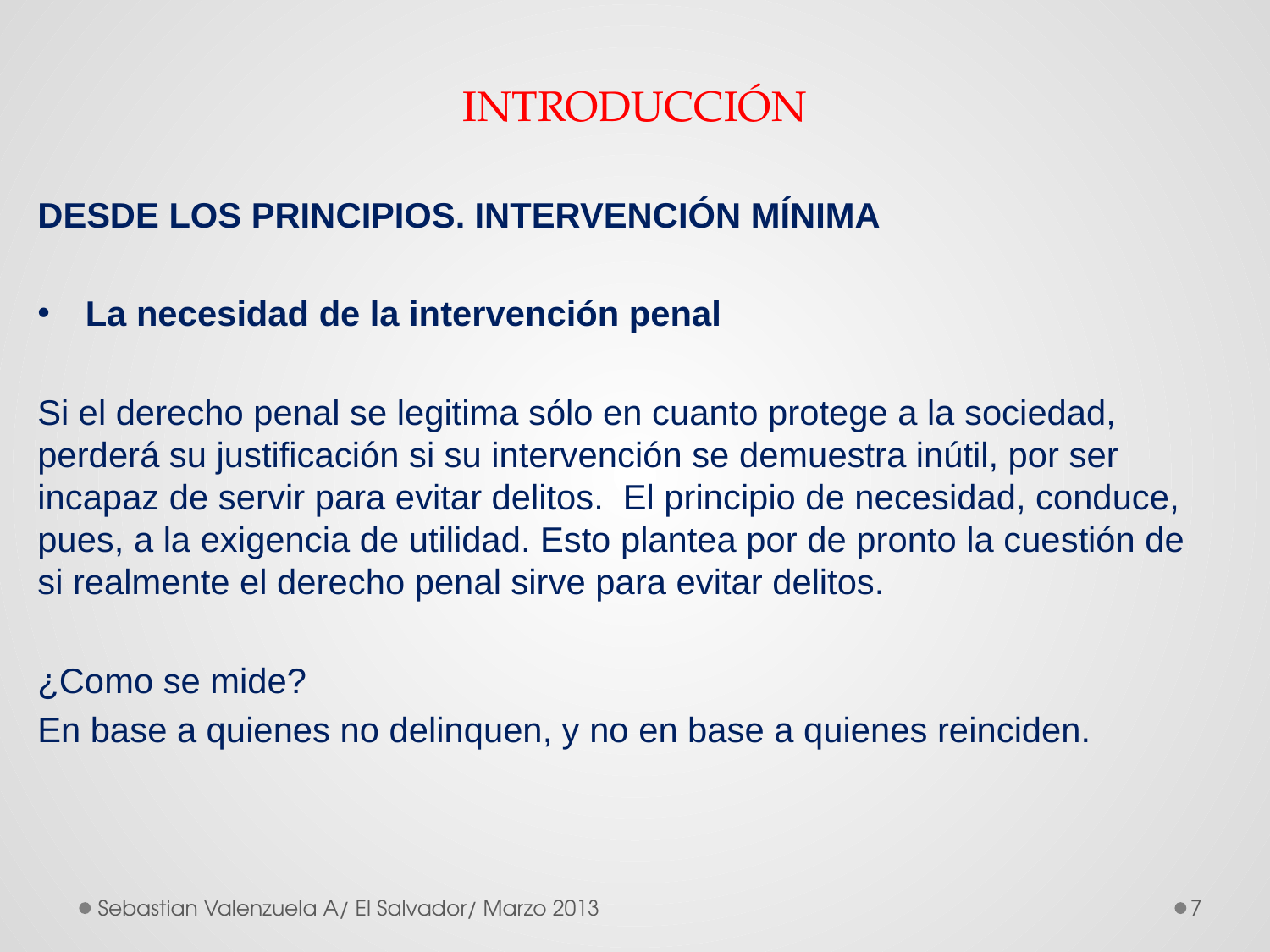

# INTRODUCCIÓN
DESDE LOS PRINCIPIOS. INTERVENCIÓN MÍNIMA

La necesidad de la intervención penal

Si el derecho penal se legitima sólo en cuanto protege a la sociedad, perderá su justificación si su intervención se demuestra inútil, por ser incapaz de servir para evitar delitos.  El principio de necesidad, conduce, pues, a la exigencia de utilidad. Esto plantea por de pronto la cuestión de si realmente el derecho penal sirve para evitar delitos.

¿Como se mide?
En base a quienes no delinquen, y no en base a quienes reinciden.
Sebastian Valenzuela A/ El Salvador/ Marzo 2013
7